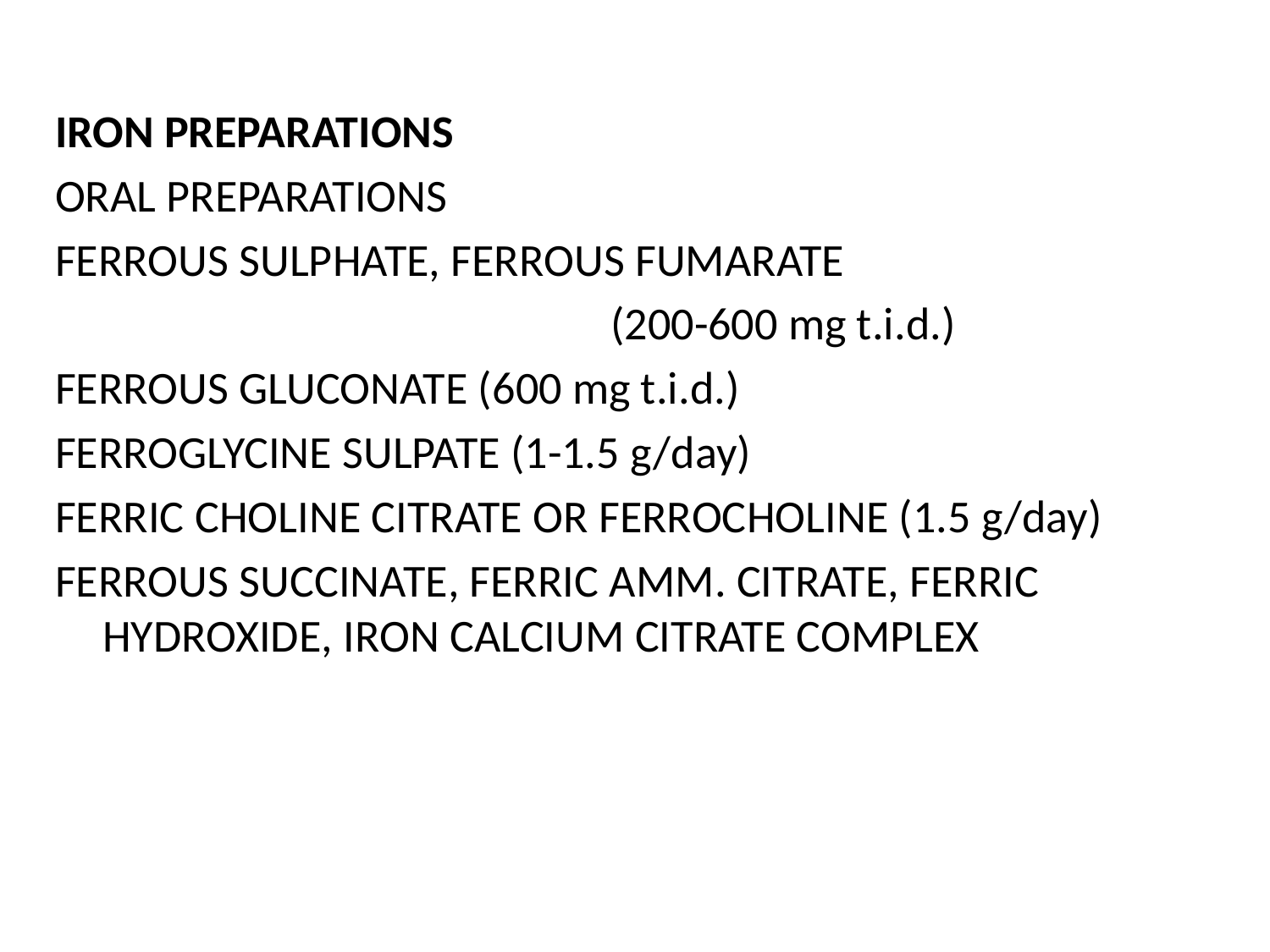

IRON PREPARATIONS
ORAL PREPARATIONS
FERROUS SULPHATE, FERROUS FUMARATE
					(200-600 mg t.i.d.)
FERROUS GLUCONATE (600 mg t.i.d.)
FERROGLYCINE SULPATE (1-1.5 g/day)
FERRIC CHOLINE CITRATE OR FERROCHOLINE (1.5 g/day)
FERROUS SUCCINATE, FERRIC AMM. CITRATE, FERRIC HYDROXIDE, IRON CALCIUM CITRATE COMPLEX